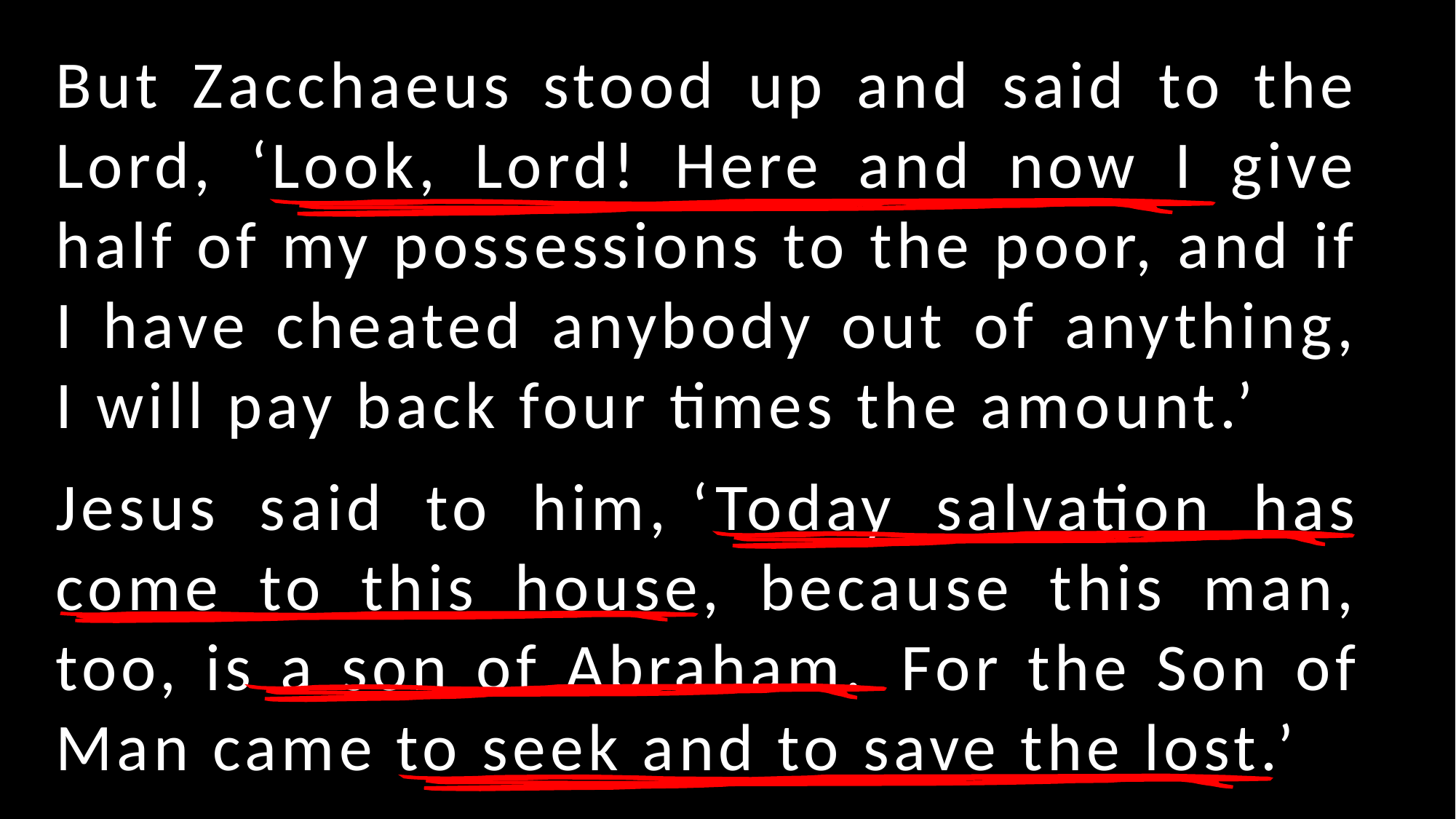

But Zacchaeus stood up and said to the Lord, ‘Look, Lord! Here and now I give half of my possessions to the poor, and if I have cheated anybody out of anything, I will pay back four times the amount.’

Jesus said to him, ‘Today salvation has come to this house, because this man, too, is a son of Abraham.  For the Son of Man came to seek and to save the lost.’